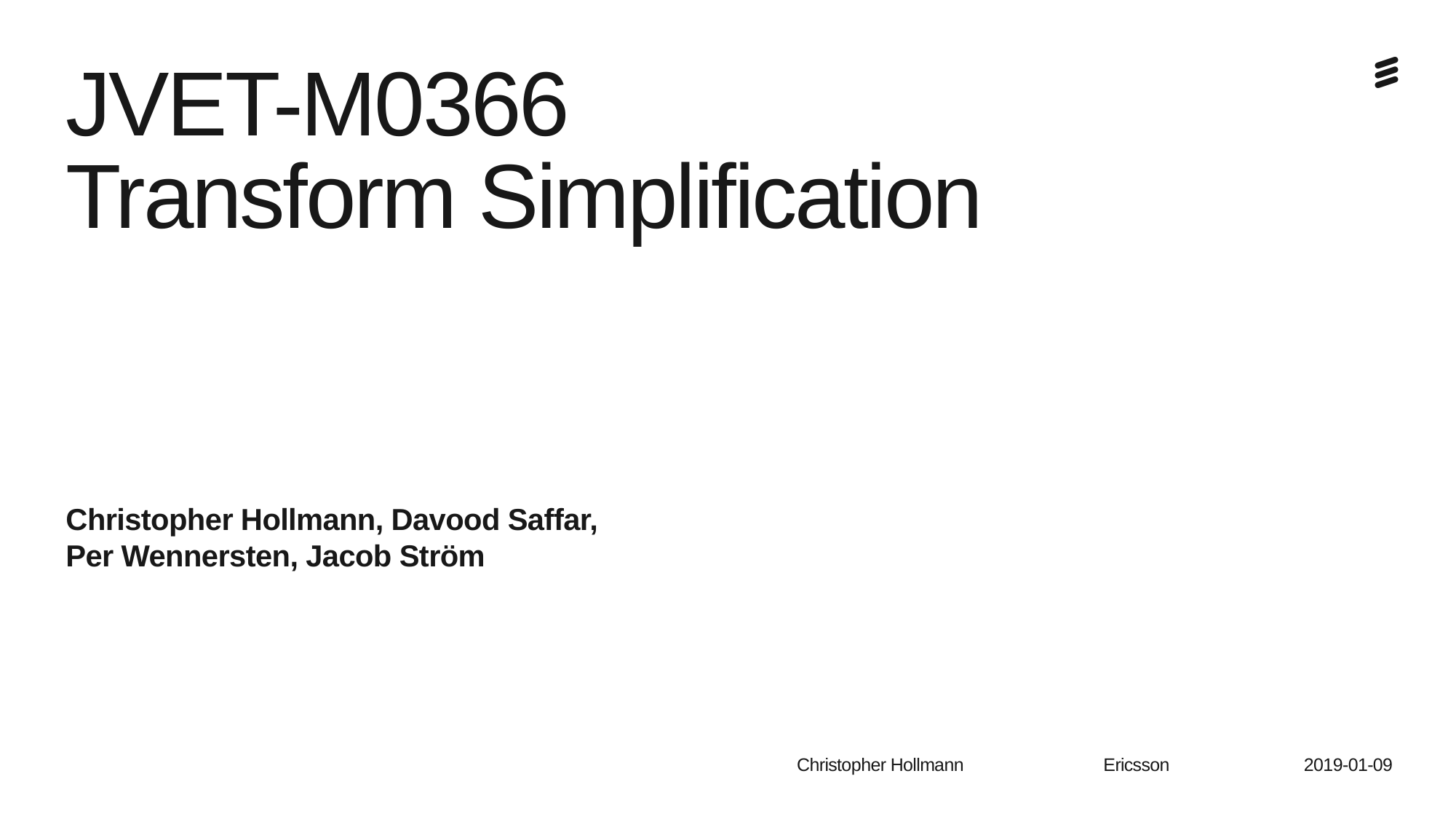

# JVET-M0366 Transform Simplification
Christopher Hollmann, Davood Saffar,
Per Wennersten, Jacob Ström
Ericsson
2019-01-09
Christopher Hollmann